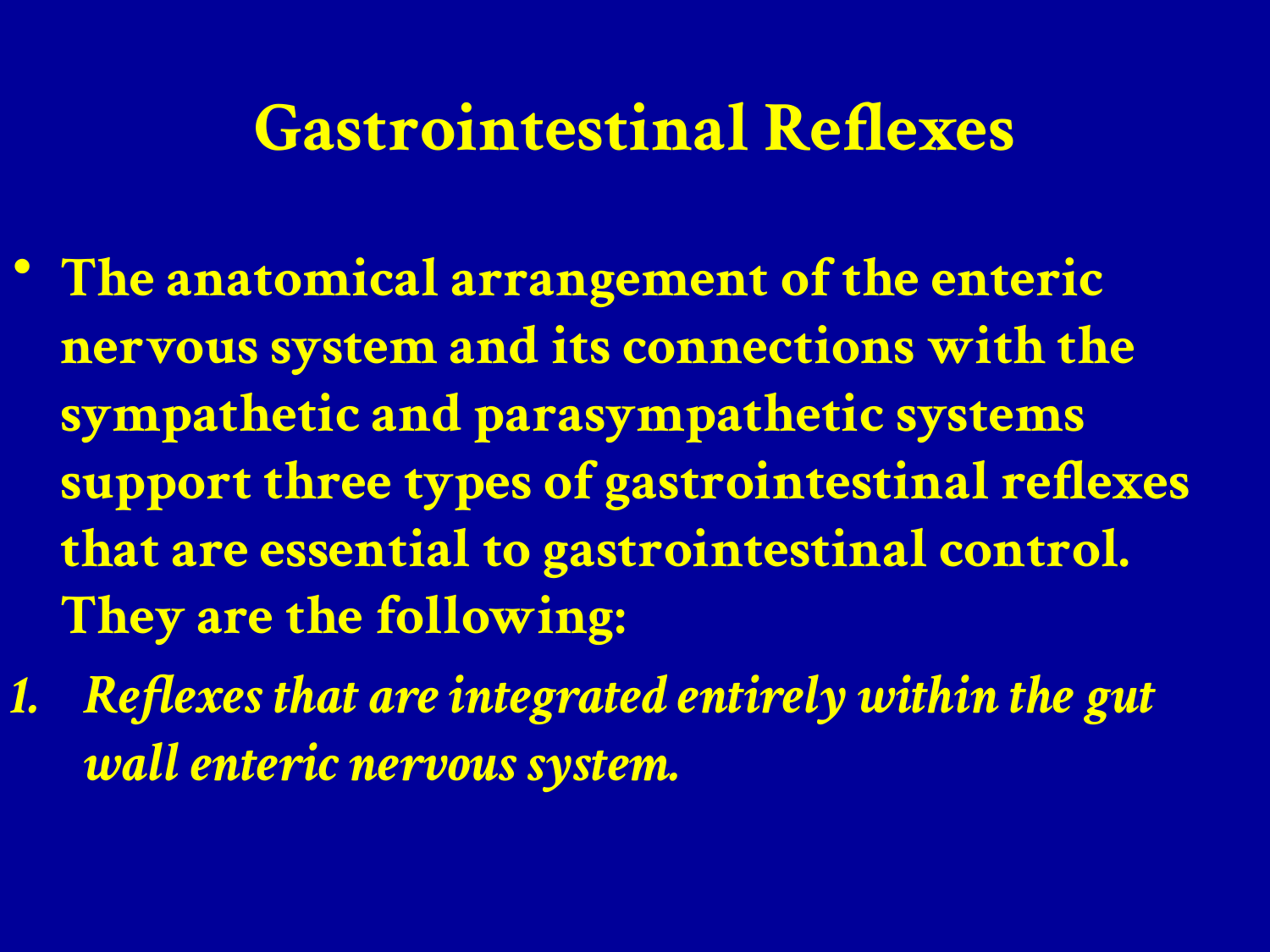

# Gastrointestinal Reflexes
The anatomical arrangement of the enteric nervous system and its connections with the sympathetic and parasympathetic systems support three types of gastrointestinal reflexes that are essential to gastrointestinal control. They are the following:
Reflexes that are integrated entirely within the gut wall enteric nervous system.